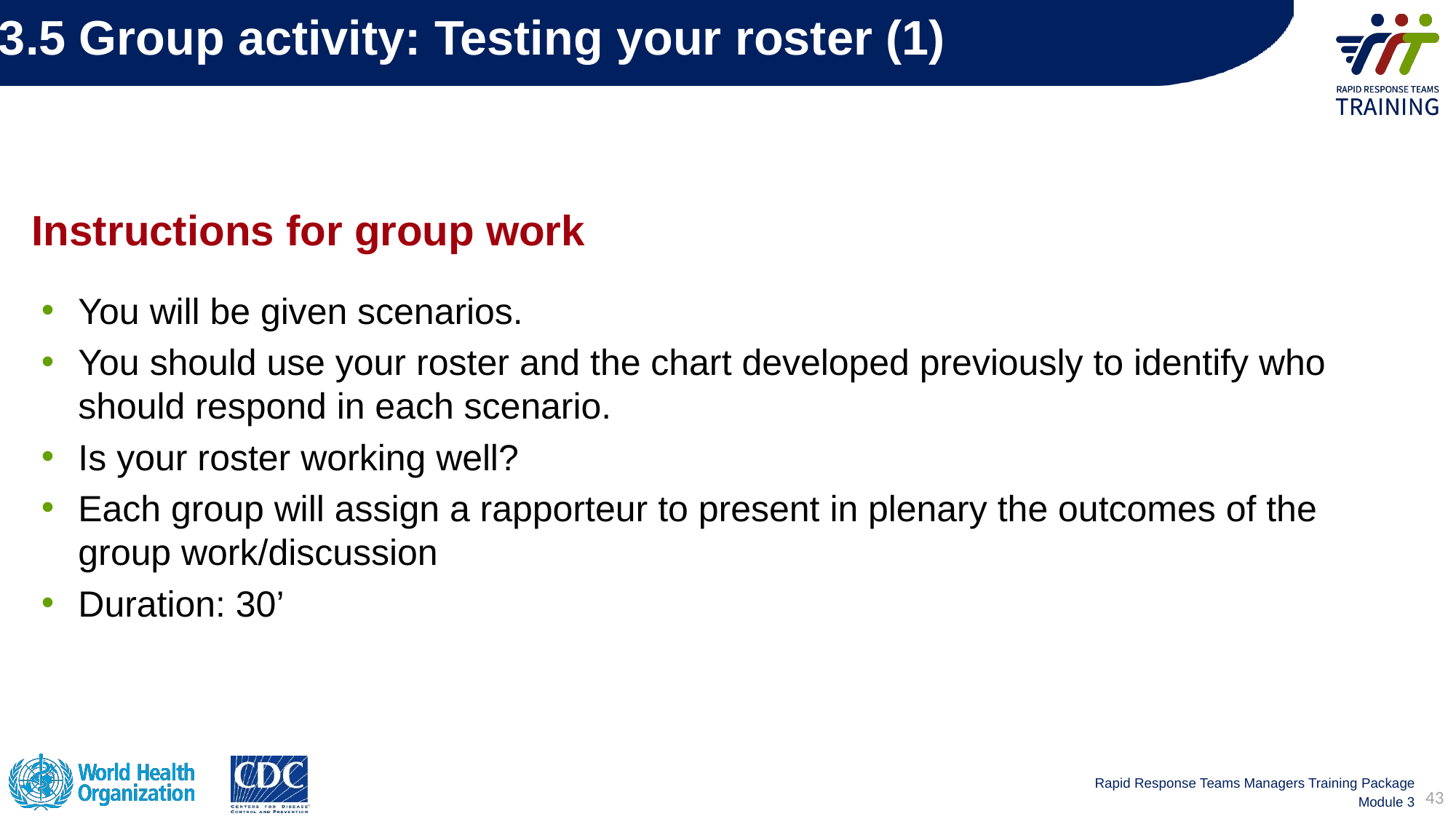

3.5 Group activity: Testing your roster (1)
Instructions for group work
You will be given scenarios.
You should use your roster and the chart developed previously to identify who should respond in each scenario.
Is your roster working well?
Each group will assign a rapporteur to present in plenary the outcomes of the group work/discussion
Duration: 30’

43